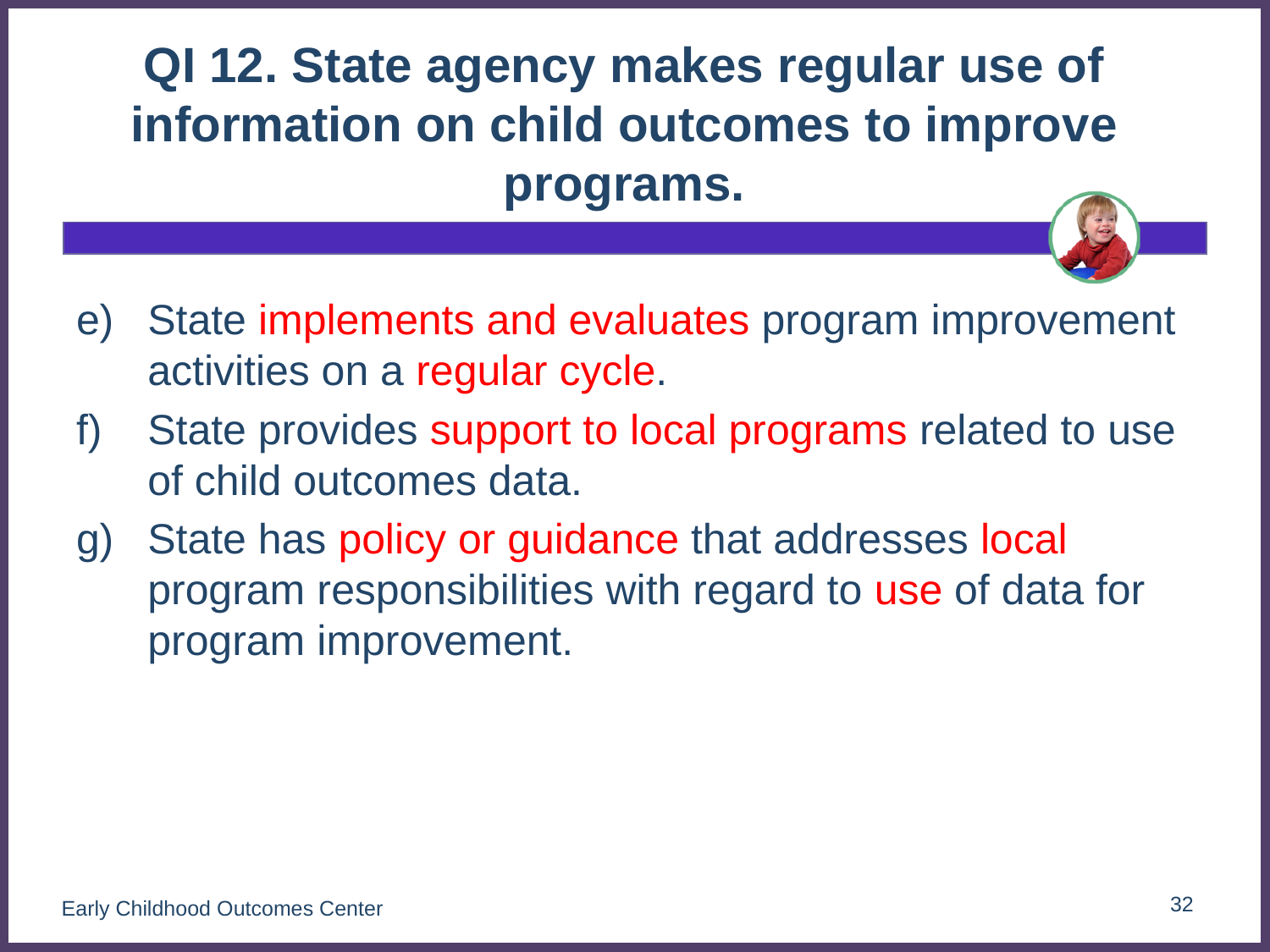

# QI 12. State agency makes regular use of information on child outcomes to improve programs.
State implements and evaluates program improvement activities on a regular cycle.
State provides support to local programs related to use of child outcomes data.
State has policy or guidance that addresses local program responsibilities with regard to use of data for program improvement.

32
Early Childhood Outcomes Center